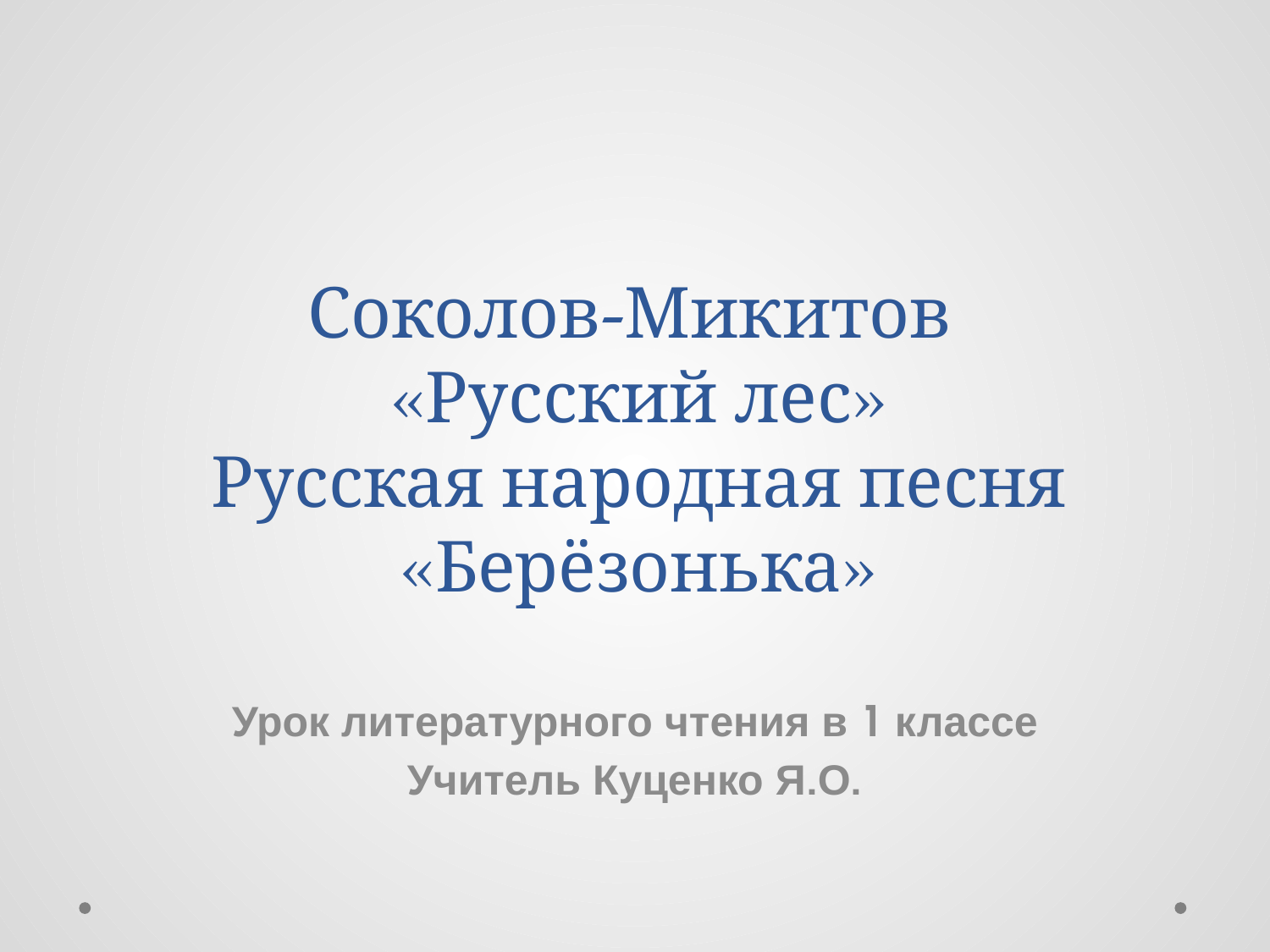

# Соколов-Микитов «Русский лес» Русская народная песня «Берёзонька»
Урок литературного чтения в 1 классе
Учитель Куценко Я.О.